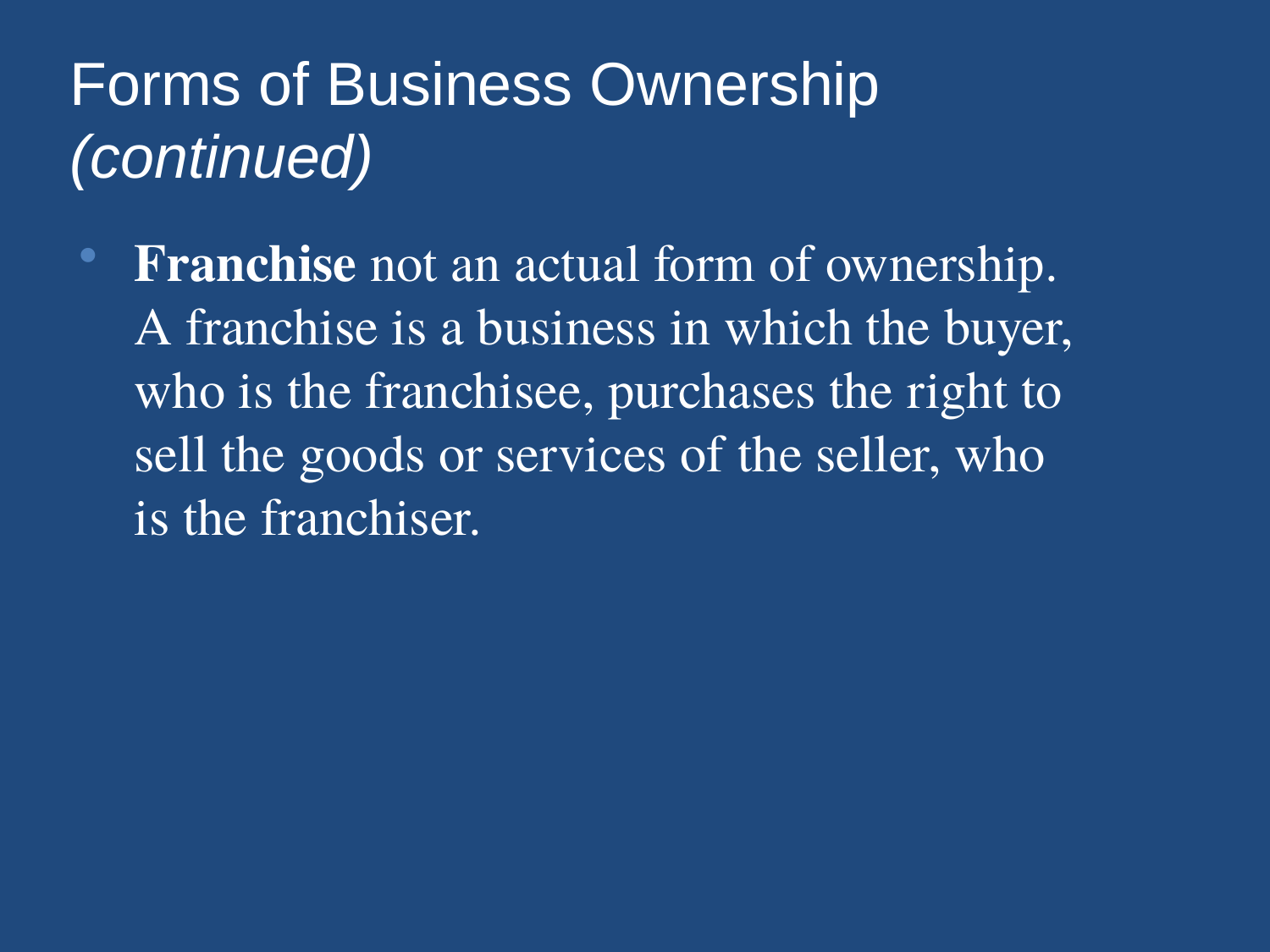

# Forms of Business Ownership (continued)
Franchise not an actual form of ownership. A franchise is a business in which the buyer, who is the franchisee, purchases the right to sell the goods or services of the seller, who is the franchiser.